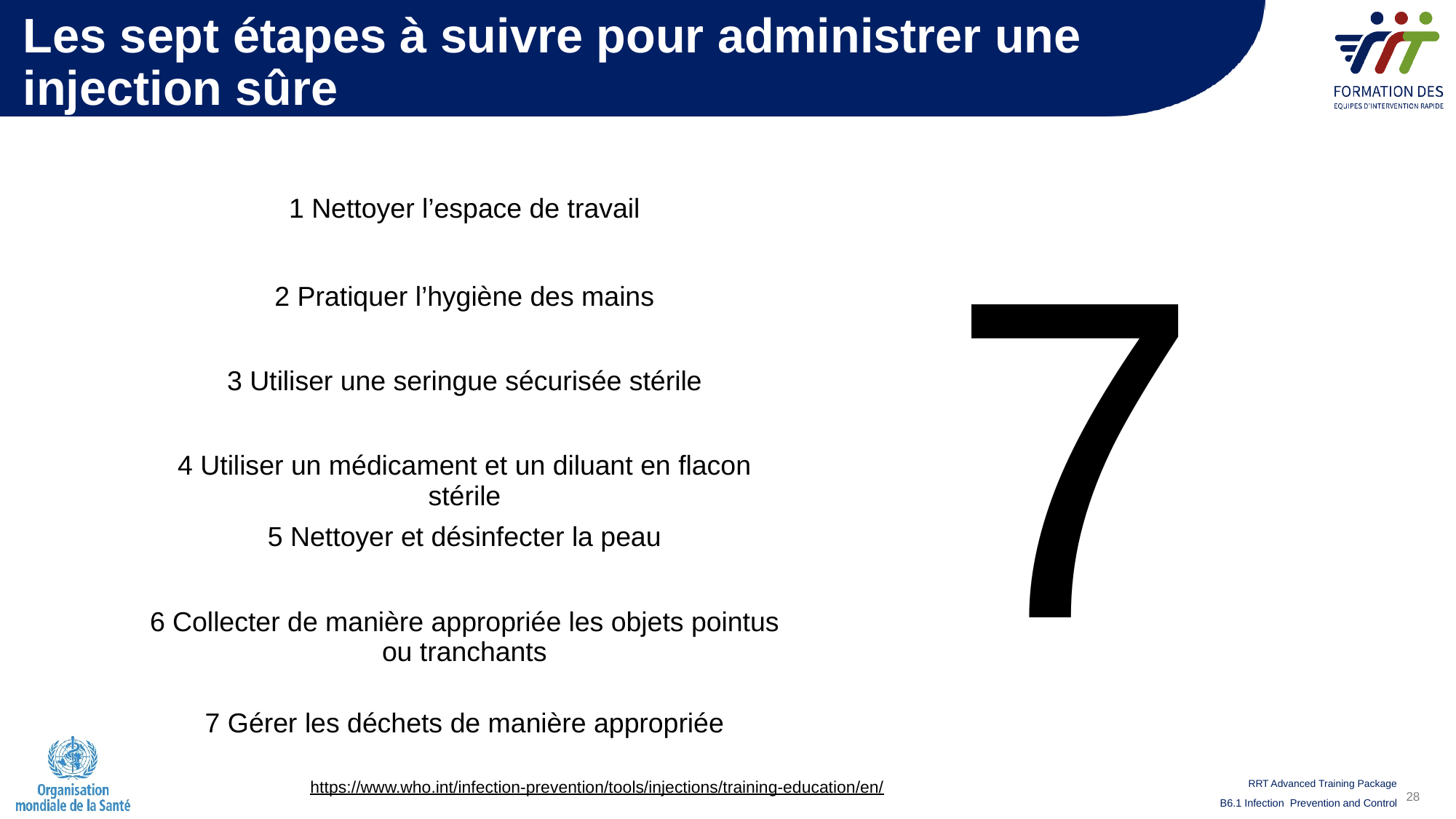

Les sept étapes à suivre pour administrer une injection sûre
| 1 Nettoyer l’espace de travail |  |
| --- | --- |
| 2 Pratiquer l’hygiène des mains |  |
| 3 Utiliser une seringue sécurisée stérile |  |
| 4 Utiliser un médicament et un diluant en flacon stérile |  |
| 5 Nettoyer et désinfecter la peau |  |
| 6 Collecter de manière appropriée les objets pointus ou tranchants |  |
| 7 Gérer les déchets de manière appropriée |  |
7
https://www.who.int/infection-prevention/tools/injections/training-education/en/